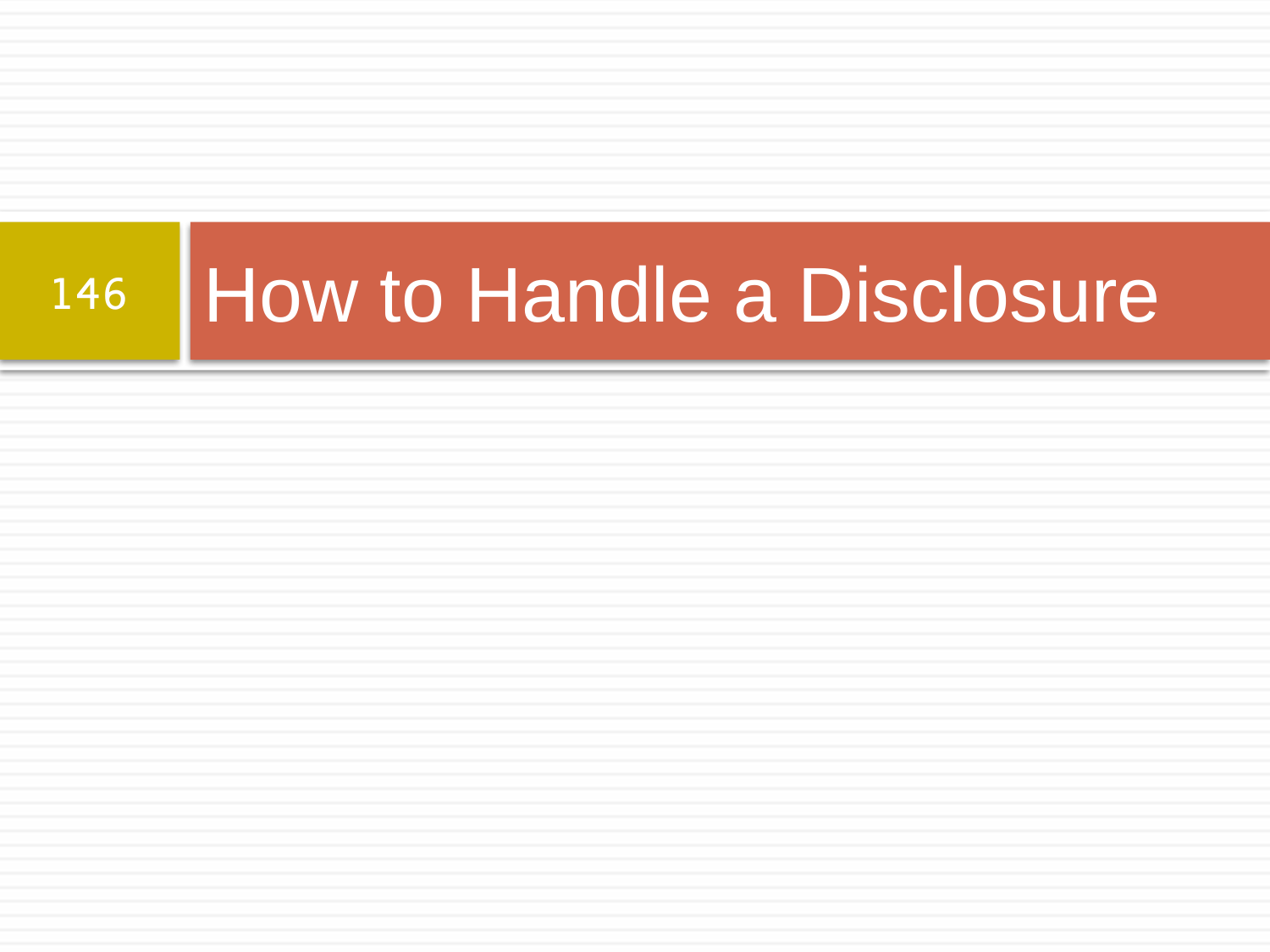

# How to Handle a Disclosure
146